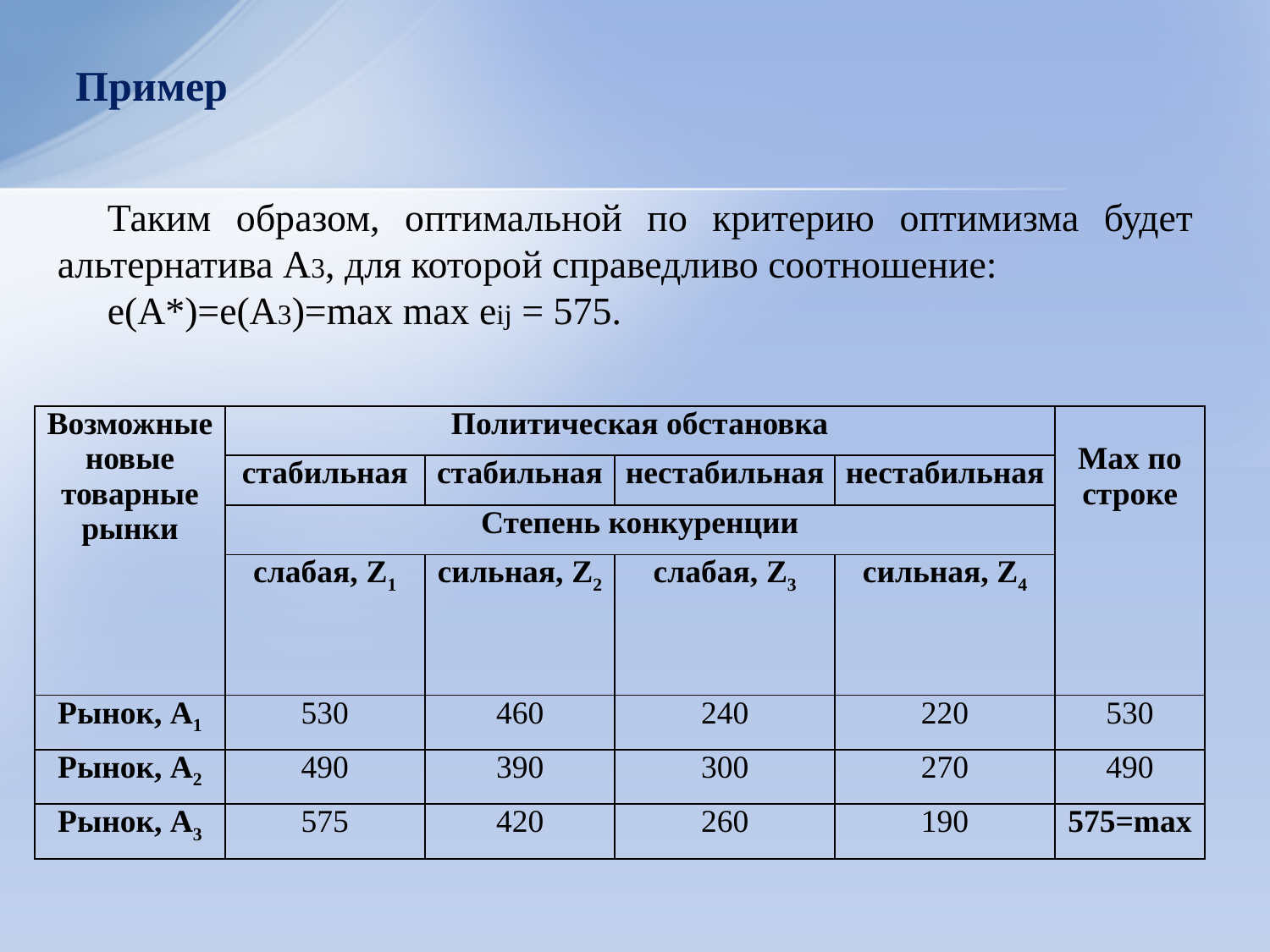

# Пример
Таким образом, оптимальной по критерию оптимизма будет альтернатива А3, для которой справедливо соотношение:
e(A*)=e(A3)=max max eij = 575.

| Возможные новые товарные рынки | Политическая обстановка |  |  |  | Max по строке |
| --- | --- | --- | --- | --- | --- |
|  | стабильная | стабильная | нестабильная | нестабильная |  |
|  | Степень конкуренции |  |  |  |  |
|  | слабая, Z1 | сильная, Z2 | слабая, Z3 | сильная, Z4 |  |
| Рынок, А1 | 530 | 460 | 240 | 220 | 530 |
| Рынок, А2 | 490 | 390 | 300 | 270 | 490 |
| Рынок, А3 | 575 | 420 | 260 | 190 | 575=max |